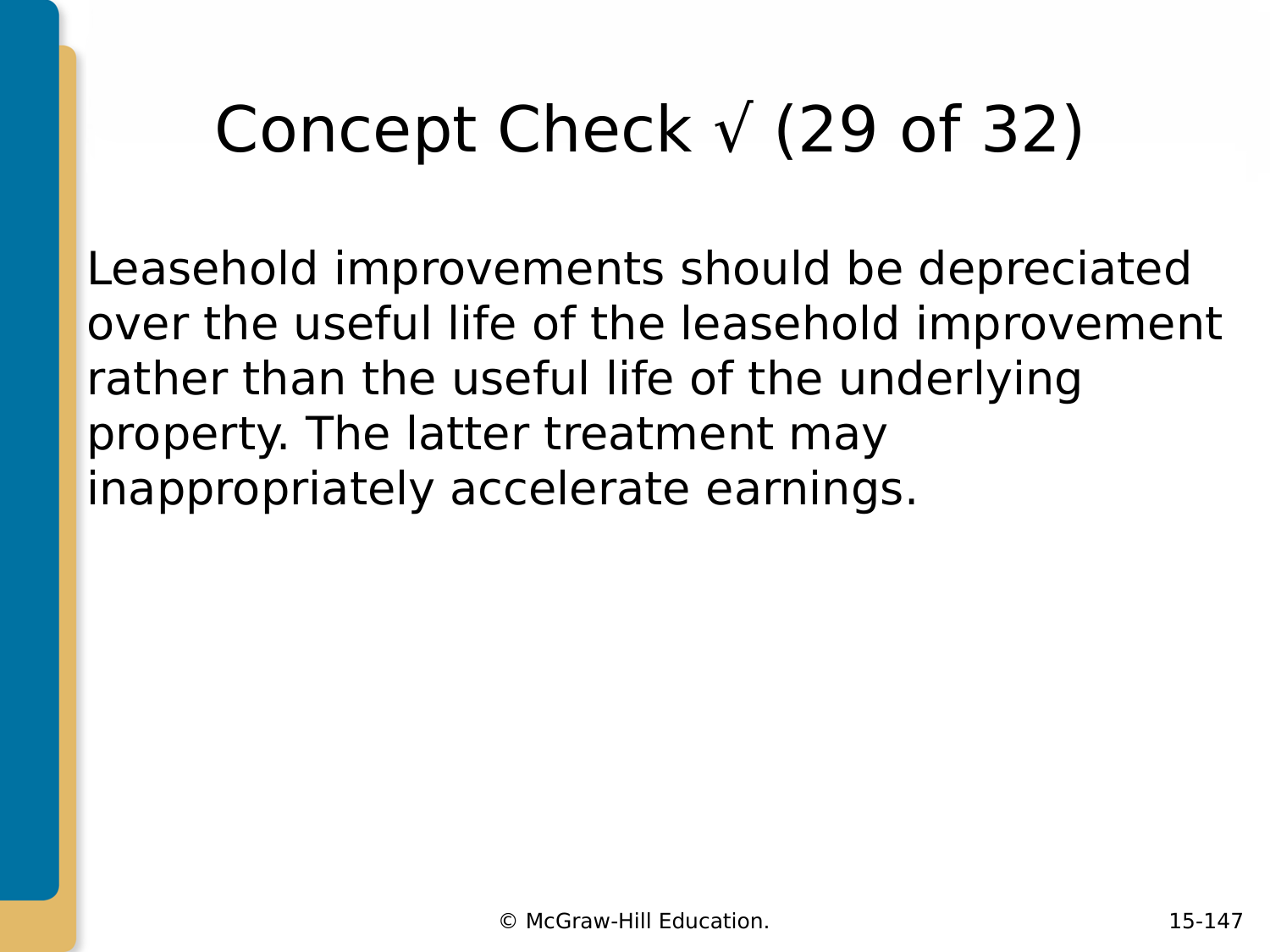

# Concept Check √ (29 of 32)
Leasehold improvements should be depreciated over the useful life of the leasehold improvement rather than the useful life of the underlying property. The latter treatment may inappropriately accelerate earnings.